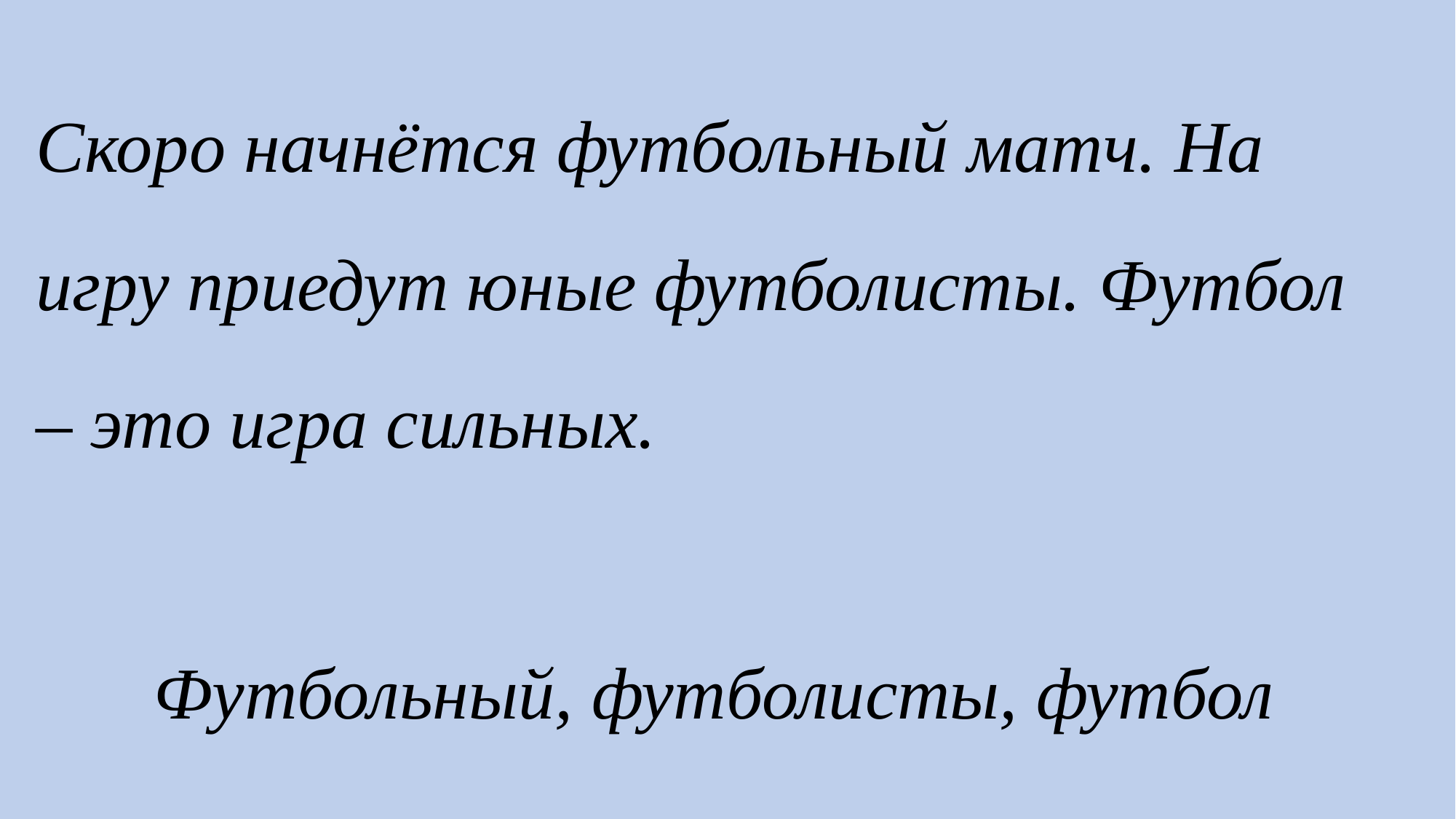

Скоро начнётся футбольный матч. На игру приедут юные футболисты. Футбол – это игра сильных.

Футбольный, футболисты, футбол